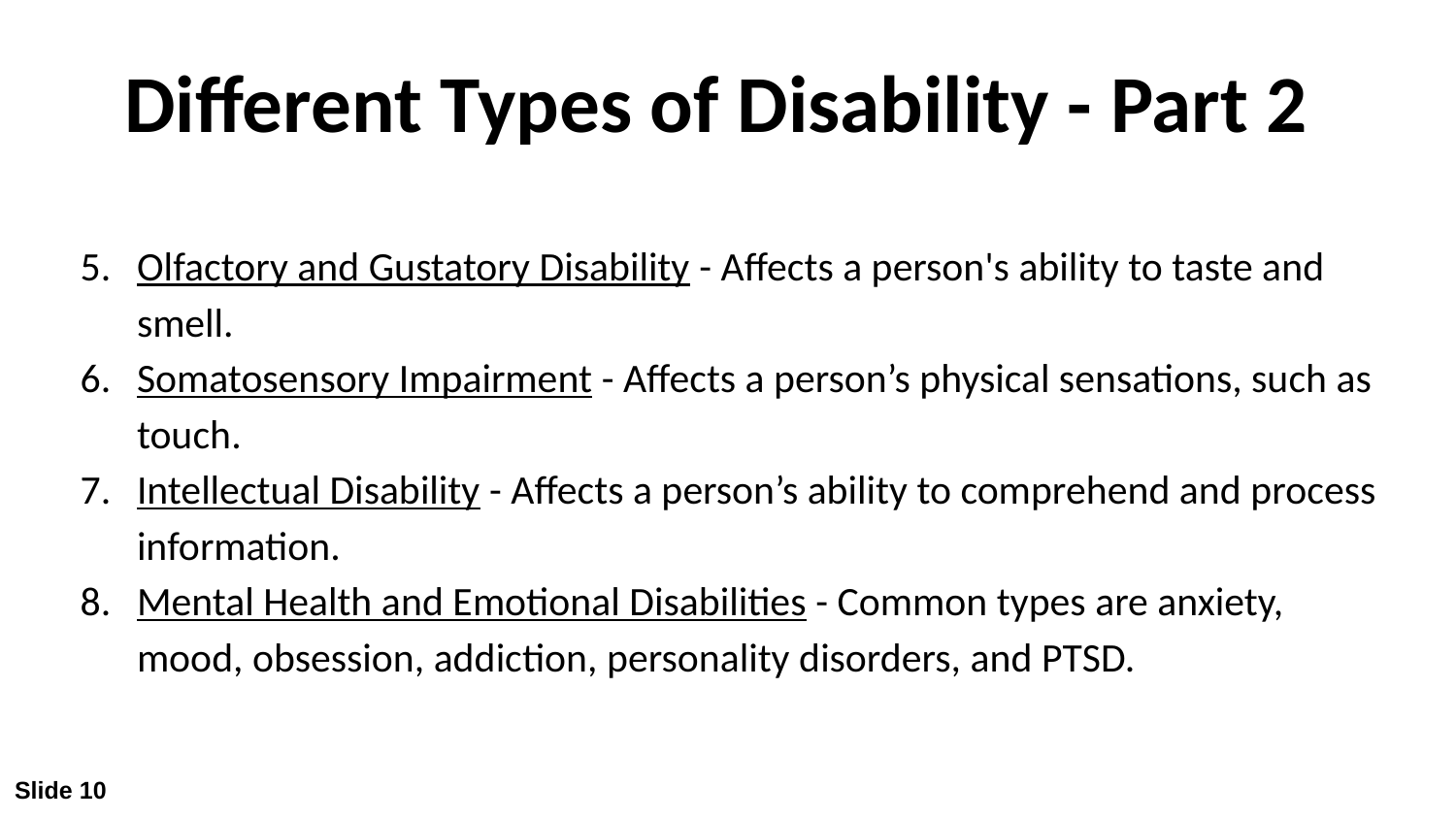

# Different Types of Disability - Part 2
Olfactory and Gustatory Disability - Affects a person's ability to taste and smell.
Somatosensory Impairment - Affects a person’s physical sensations, such as touch.
Intellectual Disability - Affects a person’s ability to comprehend and process information.
Mental Health and Emotional Disabilities - Common types are anxiety, mood, obsession, addiction, personality disorders, and PTSD.
Slide 10